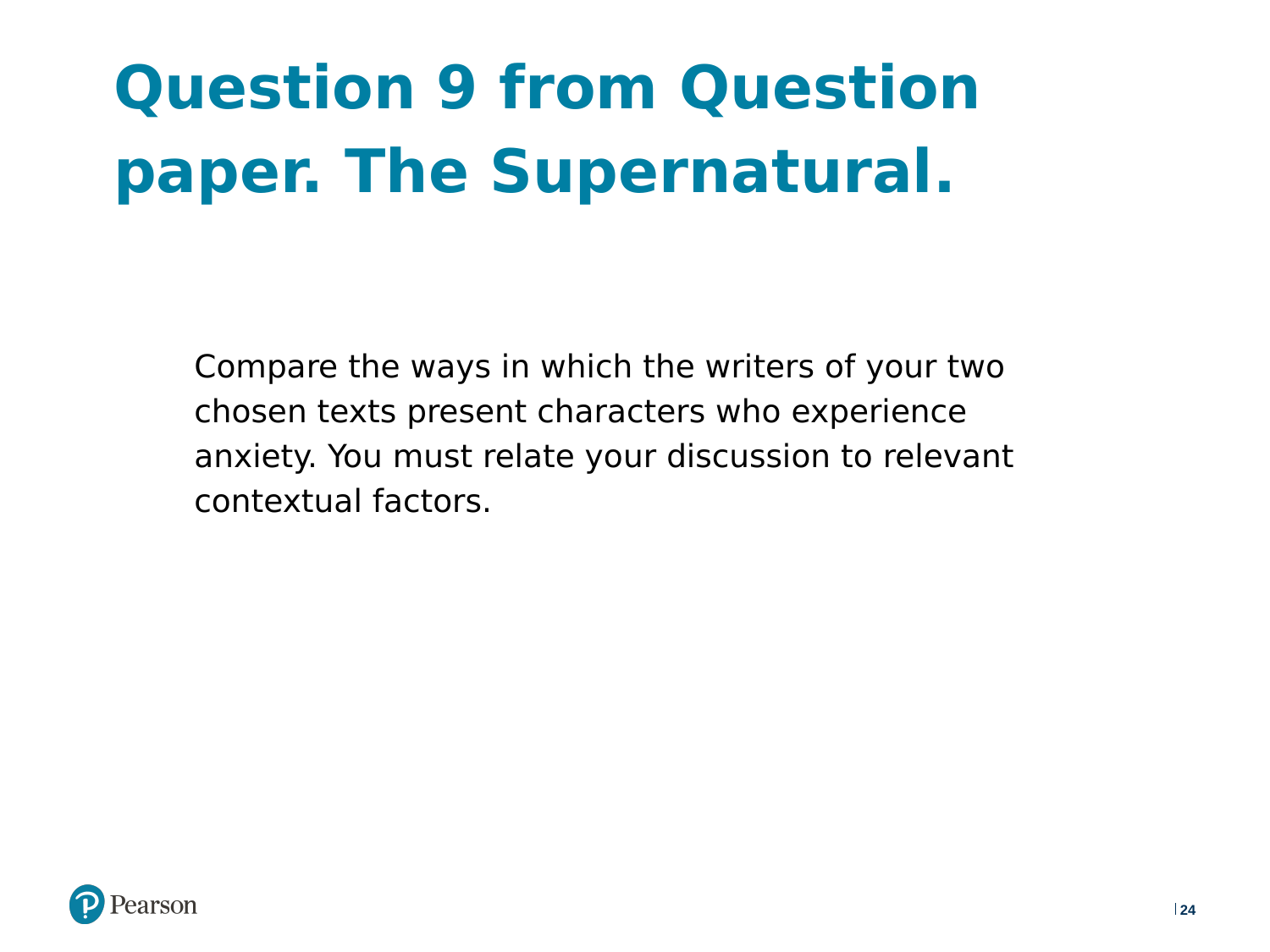

# Question 9 from Question paper. The Supernatural.
Compare the ways in which the writers of your two chosen texts present characters who experience anxiety. You must relate your discussion to relevant contextual factors.
24